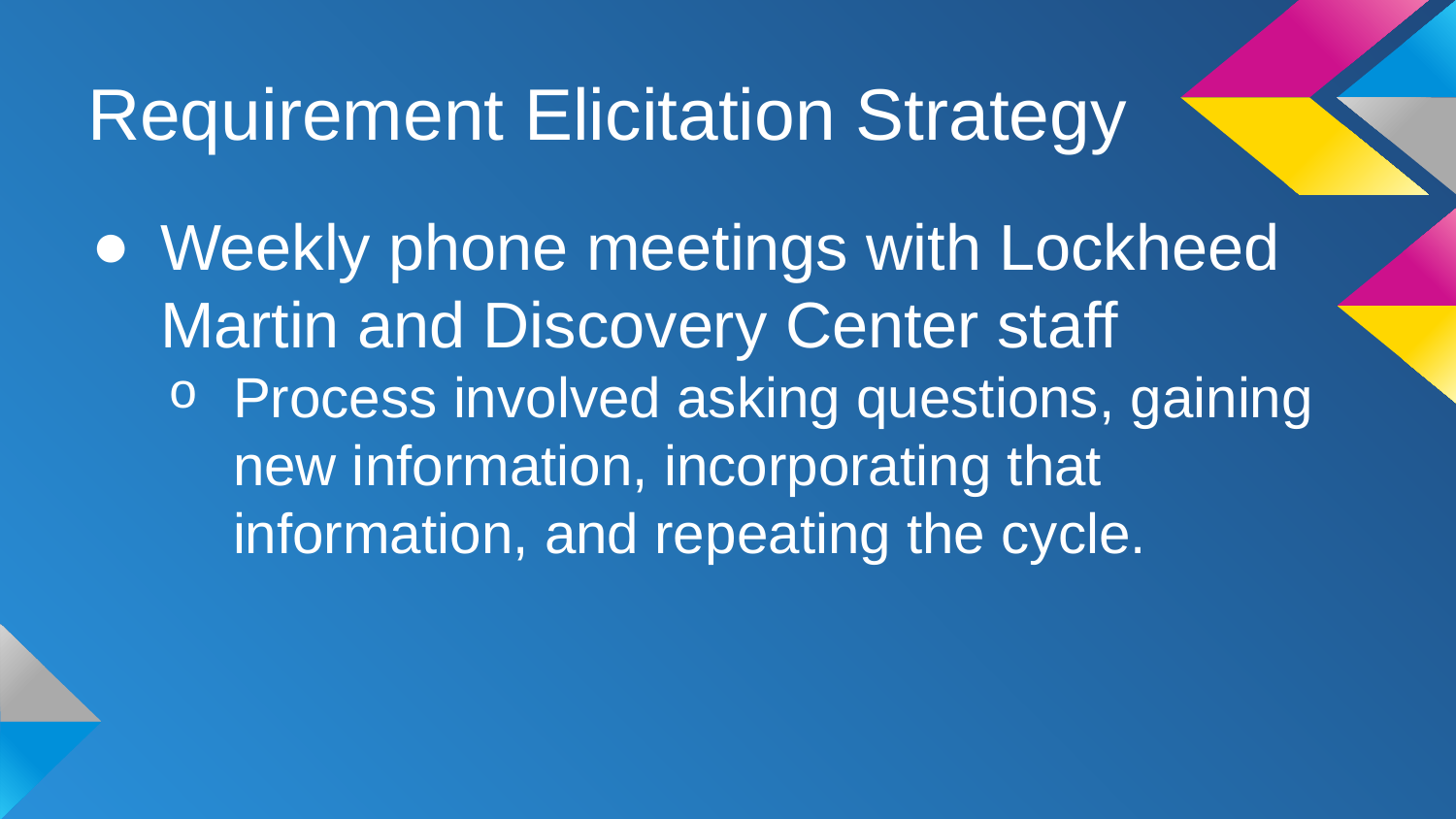

# Requirement Elicitation Strategy
Weekly phone meetings with Lockheed Martin and Discovery Center staff
Process involved asking questions, gaining new information, incorporating that information, and repeating the cycle.